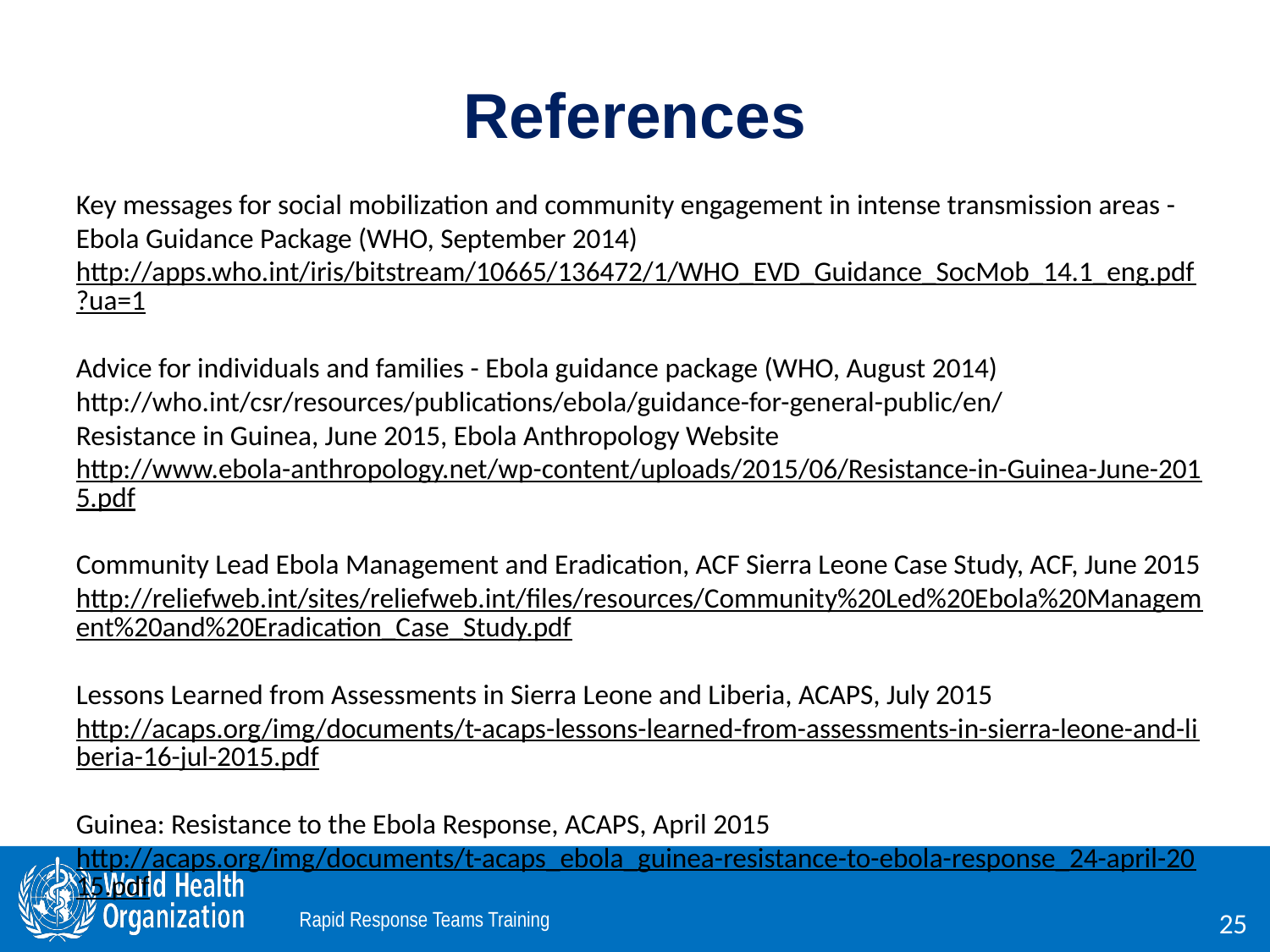

References
Key messages for social mobilization and community engagement in intense transmission areas - Ebola Guidance Package (WHO, September 2014)
http://apps.who.int/iris/bitstream/10665/136472/1/WHO_EVD_Guidance_SocMob_14.1_eng.pdf?ua=1
Advice for individuals and families - Ebola guidance package (WHO, August 2014)
http://who.int/csr/resources/publications/ebola/guidance-for-general-public/en/
Resistance in Guinea, June 2015, Ebola Anthropology Website
http://www.ebola-anthropology.net/wp-content/uploads/2015/06/Resistance-in-Guinea-June-2015.pdf
Community Lead Ebola Management and Eradication, ACF Sierra Leone Case Study, ACF, June 2015
http://reliefweb.int/sites/reliefweb.int/files/resources/Community%20Led%20Ebola%20Management%20and%20Eradication_Case_Study.pdf
Lessons Learned from Assessments in Sierra Leone and Liberia, ACAPS, July 2015
http://acaps.org/img/documents/t-acaps-lessons-learned-from-assessments-in-sierra-leone-and-liberia-16-jul-2015.pdf
Guinea: Resistance to the Ebola Response, ACAPS, April 2015
http://acaps.org/img/documents/t-acaps_ebola_guinea-resistance-to-ebola-response_24-april-2015.pdf